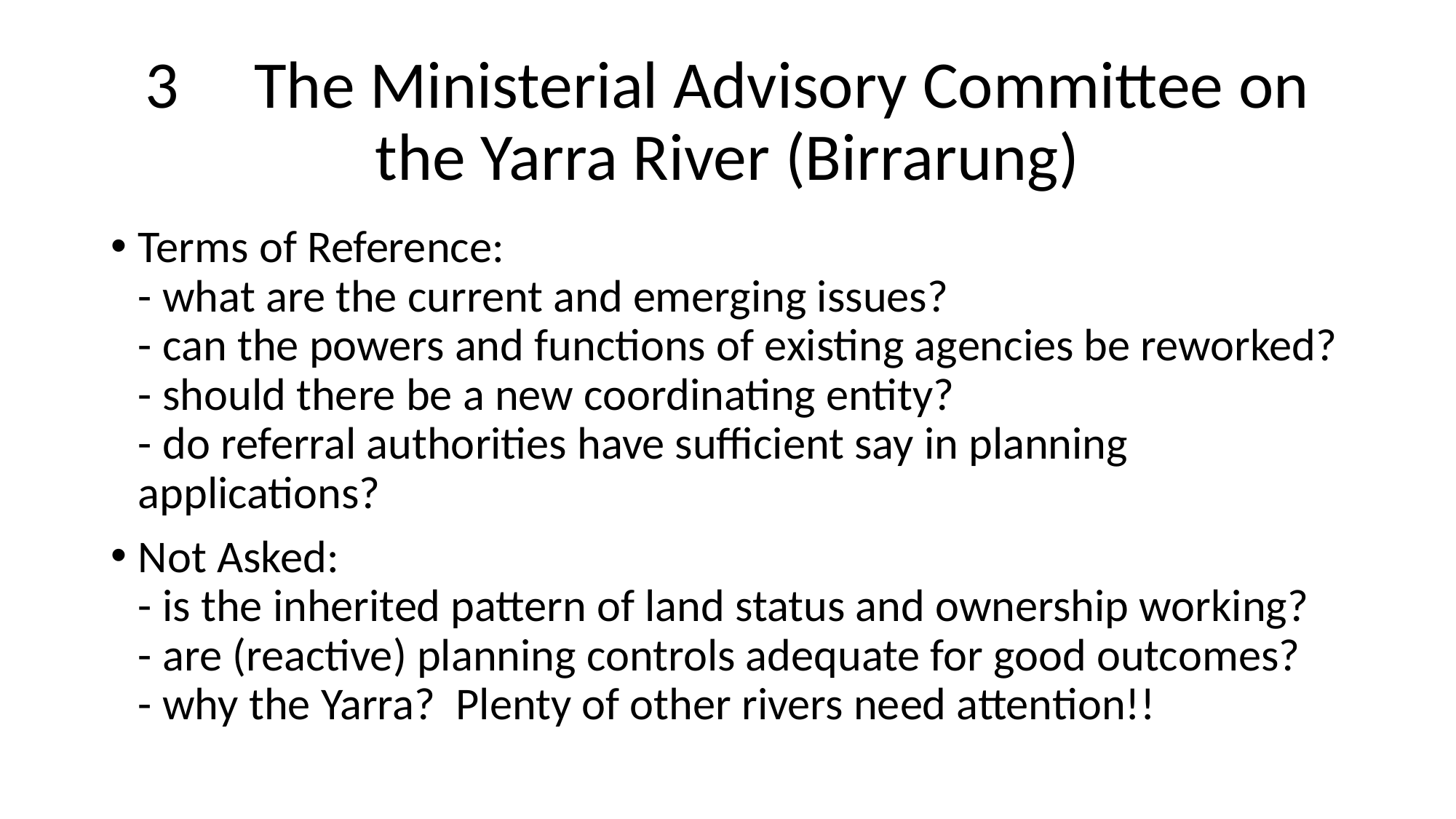

# 3	The Ministerial Advisory Committee on the Yarra River (Birrarung)
Terms of Reference:
- what are the current and emerging issues?
- can the powers and functions of existing agencies be reworked?
- should there be a new coordinating entity?
- do referral authorities have sufficient say in planning applications?
Not Asked:
- is the inherited pattern of land status and ownership working?
- are (reactive) planning controls adequate for good outcomes?
- why the Yarra?  Plenty of other rivers need attention!!